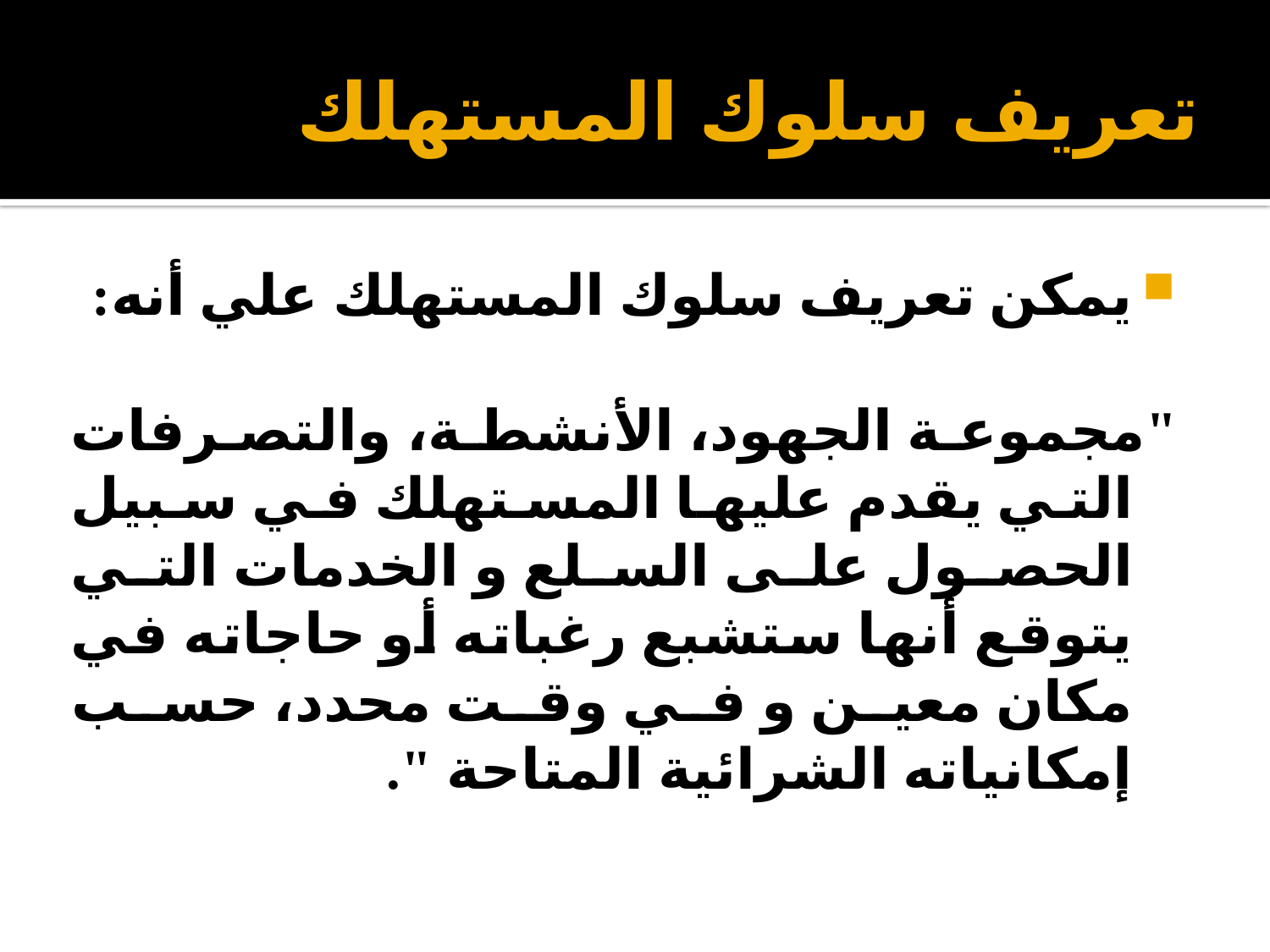

# تعريف سلوك المستهلك
يمكن تعريف سلوك المستهلك علي أنه:

"مجموعة الجهود، الأنشطة، والتصرفات التي يقدم عليها المستهلك في سبيل الحصول على السلع و الخدمات التي يتوقع أنها ستشبع رغباته أو حاجاته في مكان معين و في وقت محدد، حسب إمكانياته الشرائية المتاحة ".